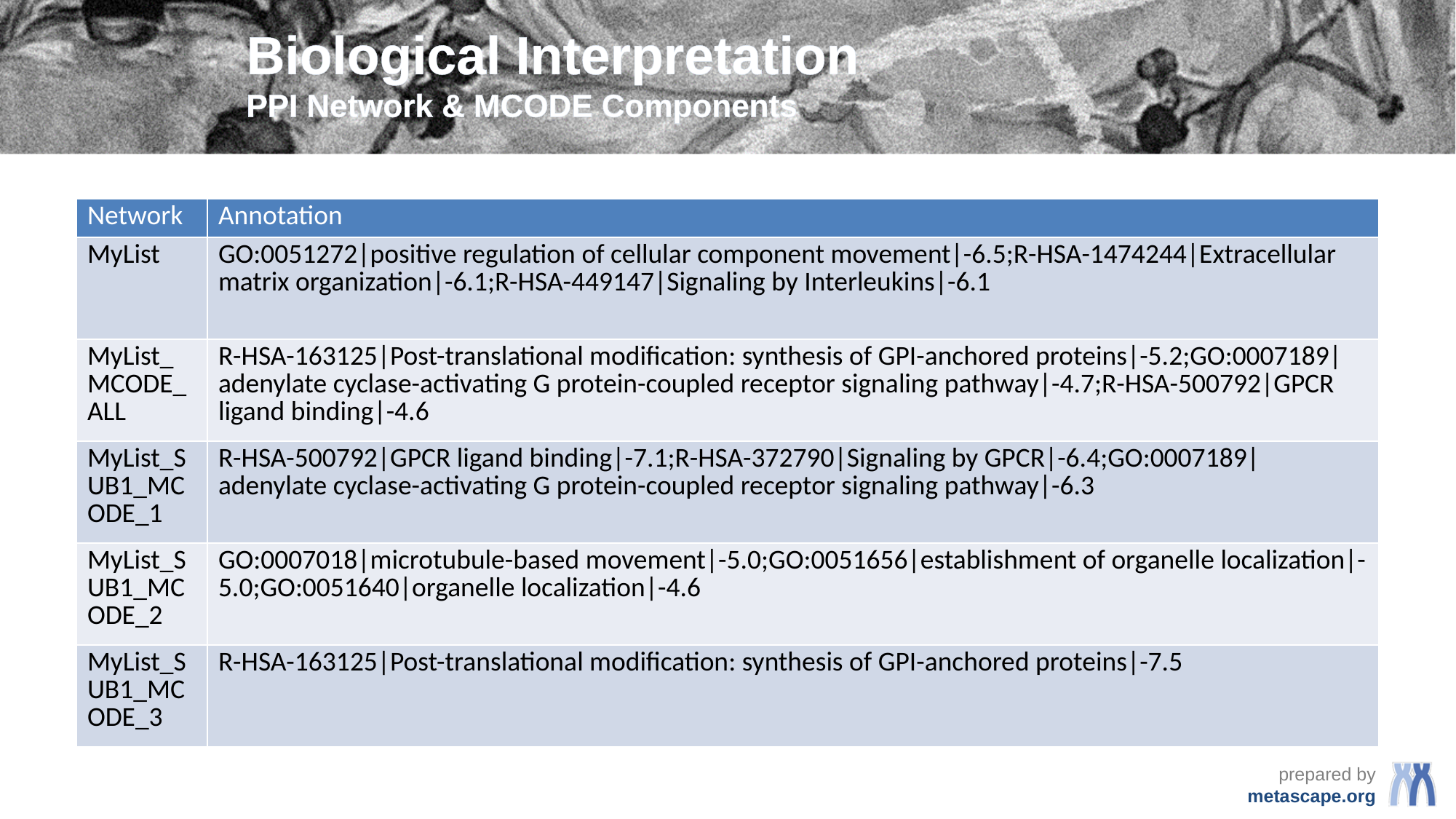

# Biological Interpretation PPI Network & MCODE Components
| Network | Annotation |
| --- | --- |
| MyList | GO:0051272|positive regulation of cellular component movement|-6.5;R-HSA-1474244|Extracellular matrix organization|-6.1;R-HSA-449147|Signaling by Interleukins|-6.1 |
| MyList\_MCODE\_ALL | R-HSA-163125|Post-translational modification: synthesis of GPI-anchored proteins|-5.2;GO:0007189|adenylate cyclase-activating G protein-coupled receptor signaling pathway|-4.7;R-HSA-500792|GPCR ligand binding|-4.6 |
| MyList\_SUB1\_MCODE\_1 | R-HSA-500792|GPCR ligand binding|-7.1;R-HSA-372790|Signaling by GPCR|-6.4;GO:0007189|adenylate cyclase-activating G protein-coupled receptor signaling pathway|-6.3 |
| MyList\_SUB1\_MCODE\_2 | GO:0007018|microtubule-based movement|-5.0;GO:0051656|establishment of organelle localization|-5.0;GO:0051640|organelle localization|-4.6 |
| MyList\_SUB1\_MCODE\_3 | R-HSA-163125|Post-translational modification: synthesis of GPI-anchored proteins|-7.5 |